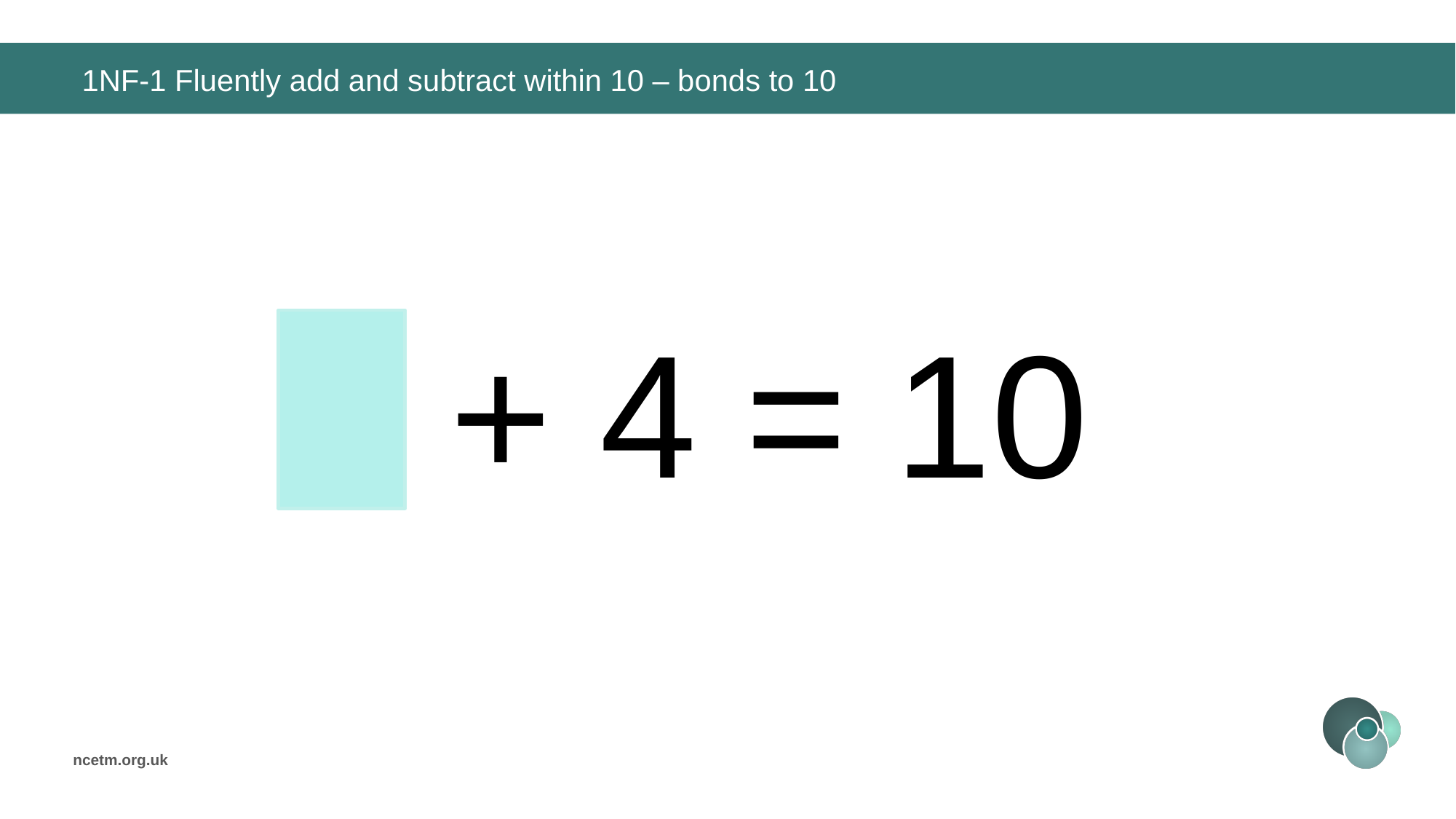

# 1NF-1 Fluently add and subtract within 10 – bonds to 10
6 + 4 =
10